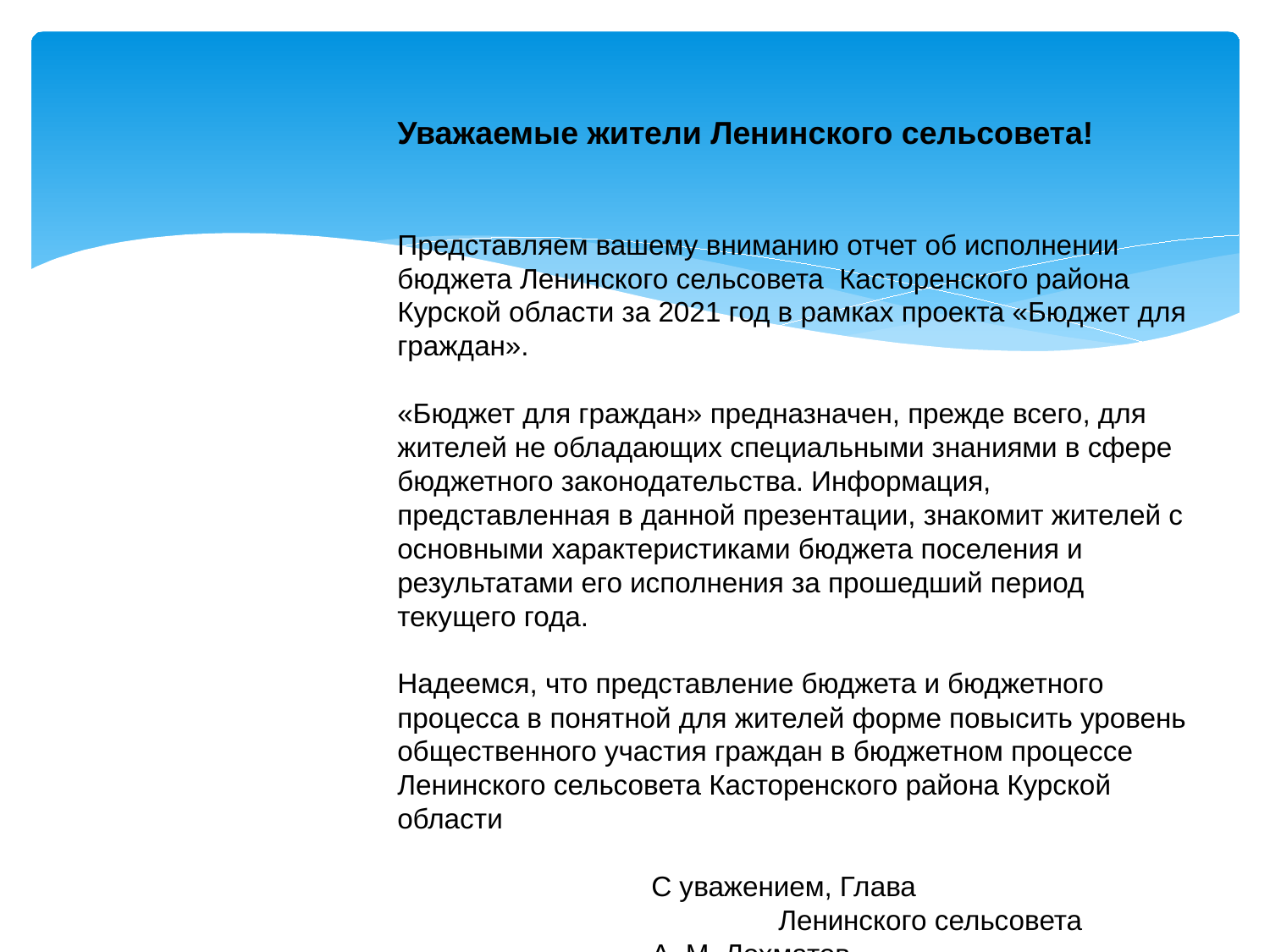

Уважаемые жители Ленинского сельсовета!

Представляем вашему вниманию отчет об исполнении бюджета Ленинского сельсовета  Касторенского района Курской области за 2021 год в рамках проекта «Бюджет для граждан».

«Бюджет для граждан» предназначен, прежде всего, для жителей не обладающих специальными знаниями в сфере бюджетного законодательства. Информация, представленная в данной презентации, знакомит жителей с основными характеристиками бюджета поселения и результатами его исполнения за прошедший период текущего года.

Надеемся, что представление бюджета и бюджетного процесса в понятной для жителей форме повысить уровень общественного участия граждан в бюджетном процессе Ленинского сельсовета Касторенского района Курской области

		С уважением, Глава 					Ленинского сельсовета
		А. М. Лохматов